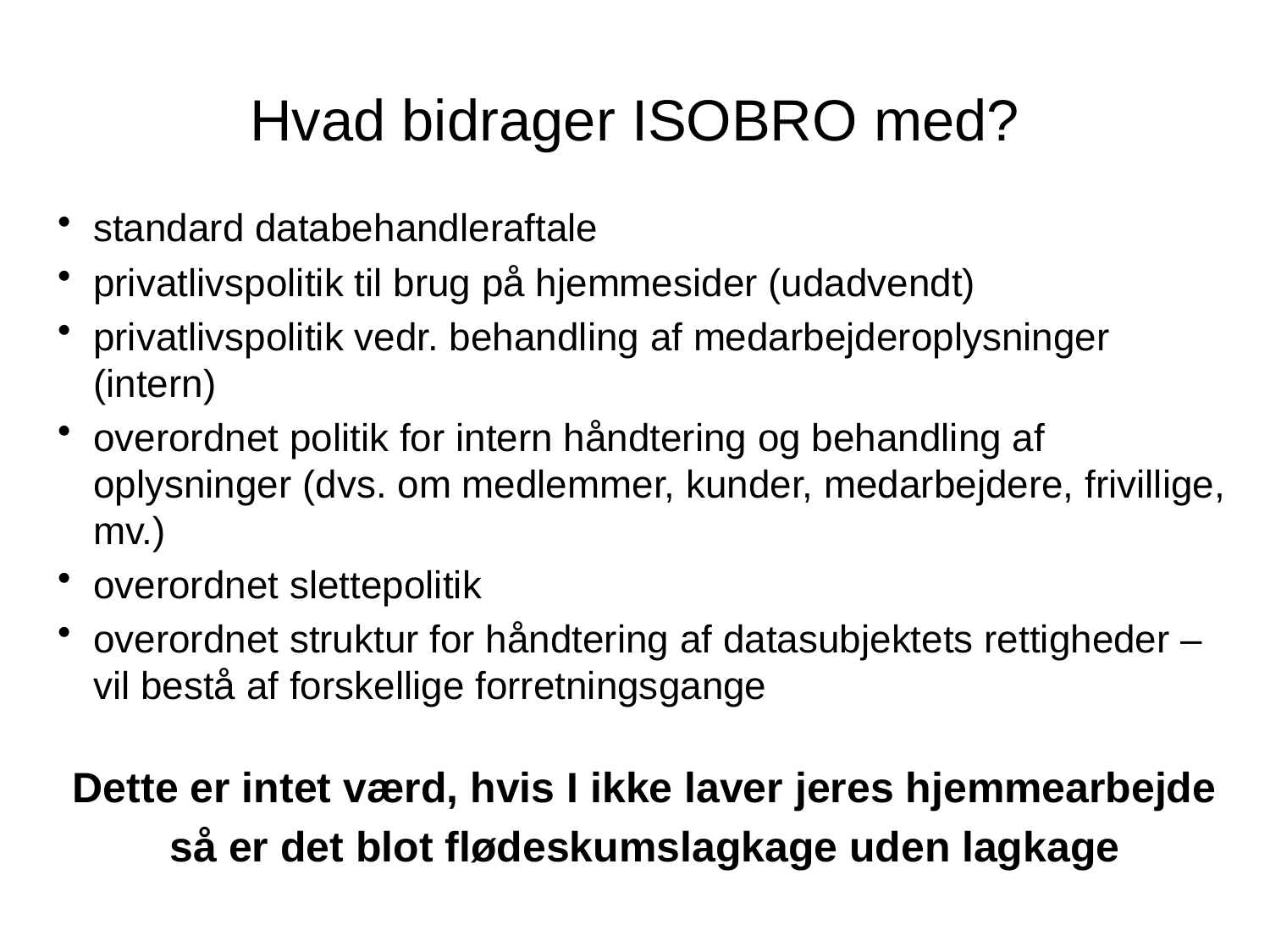

# Hvad bidrager ISOBRO med?
standard databehandleraftale
privatlivspolitik til brug på hjemmesider (udadvendt)
privatlivspolitik vedr. behandling af medarbejderoplysninger (intern)
overordnet politik for intern håndtering og behandling af oplysninger (dvs. om medlemmer, kunder, medarbejdere, frivillige, mv.)
overordnet slettepolitik
overordnet struktur for håndtering af datasubjektets rettigheder – vil bestå af forskellige forretningsgange

Dette er intet værd, hvis I ikke laver jeres hjemmearbejde
så er det blot flødeskumslagkage uden lagkage